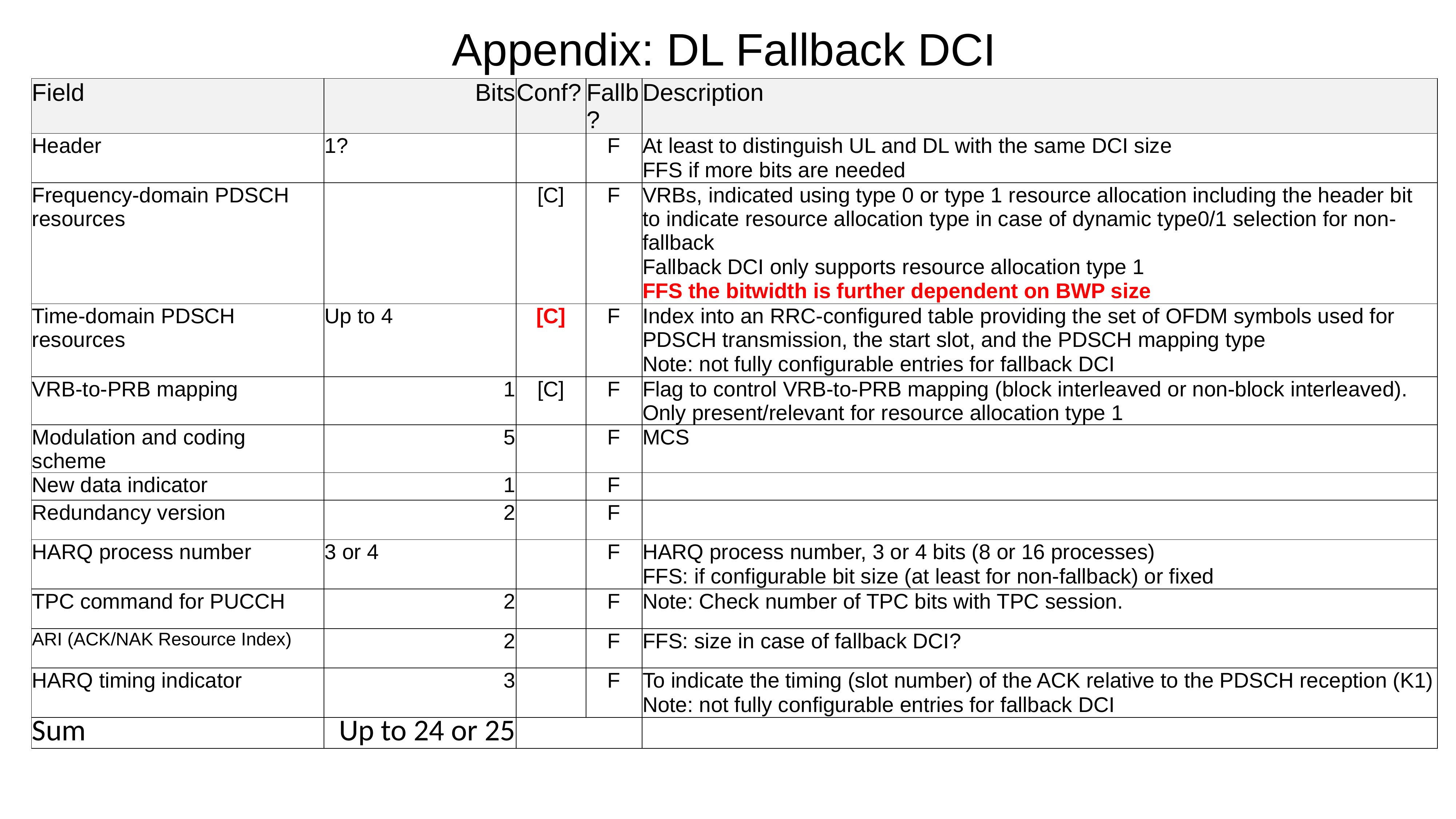

# Appendix: DL Fallback DCI
| Field | Bits | Conf? | Fallb? | Description |
| --- | --- | --- | --- | --- |
| Header | 1? |  | F | At least to distinguish UL and DL with the same DCI size |
|  |  |  |  | FFS if more bits are needed |
| Frequency-domain PDSCH resources |  | [C] | F | VRBs, indicated using type 0 or type 1 resource allocation including the header bit to indicate resource allocation type in case of dynamic type0/1 selection for non-fallback |
|  |  |  |  | Fallback DCI only supports resource allocation type 1 |
|  |  |  |  | FFS the bitwidth is further dependent on BWP size |
| Time-domain PDSCH resources | Up to 4 | [C] | F | Index into an RRC-configured table providing the set of OFDM symbols used for PDSCH transmission, the start slot, and the PDSCH mapping type |
|  |  |  |  | Note: not fully configurable entries for fallback DCI |
| VRB-to-PRB mapping | 1 | [C] | F | Flag to control VRB-to-PRB mapping (block interleaved or non-block interleaved). Only present/relevant for resource allocation type 1 |
| Modulation and coding scheme | 5 |  | F | MCS |
| New data indicator | 1 |  | F |  |
| Redundancy version | 2 |  | F |  |
| HARQ process number | 3 or 4 |  | F | HARQ process number, 3 or 4 bits (8 or 16 processes) |
|  |  |  |  | FFS: if configurable bit size (at least for non-fallback) or fixed |
| TPC command for PUCCH | 2 |  | F | Note: Check number of TPC bits with TPC session. |
| ARI (ACK/NAK Resource Index) | 2 |  | F | FFS: size in case of fallback DCI? |
| HARQ timing indicator | 3 |  | F | To indicate the timing (slot number) of the ACK relative to the PDSCH reception (K1) |
|  |  |  |  | Note: not fully configurable entries for fallback DCI |
| Sum | Up to 24 or 25 |  |  |  |